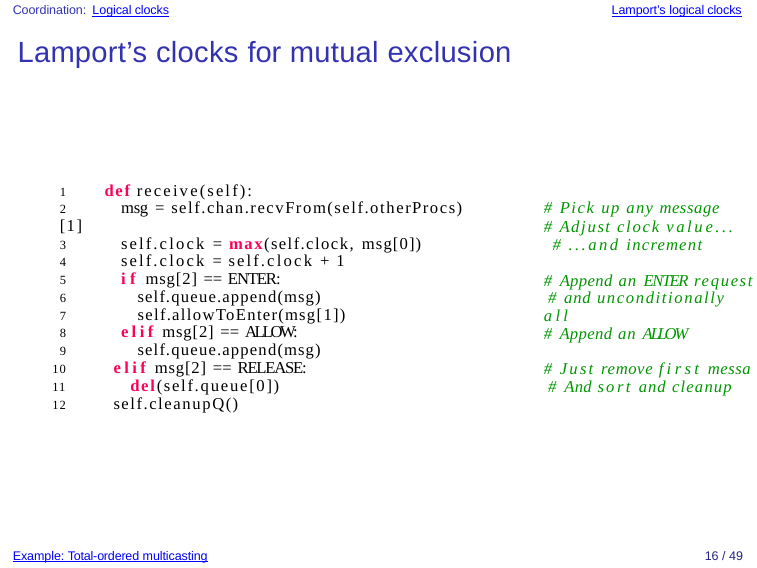

Coordination: Logical clocks
Lamport’s logical clocks
Lamport’s clocks for mutual exclusion
1	def receive(self):
2	msg = self.chan.recvFrom(self.otherProcs)[1]
3	self.clock = max(self.clock, msg[0])
4	self.clock = self.clock + 1
5	if msg[2] == ENTER:
6	self.queue.append(msg)
7	self.allowToEnter(msg[1])
8	elif msg[2] == ALLOW:
9	self.queue.append(msg)
10	elif msg[2] == RELEASE:
11	del(self.queue[0])
12	self.cleanupQ()
# Pick up any message
# Adjust clock value...   # ...and increment
# Append an ENTER request  # and unconditionally all
# Append an ALLOW
# Just remove first messa  # And sort and cleanup
Example: Total-ordered multicasting
16 / 49